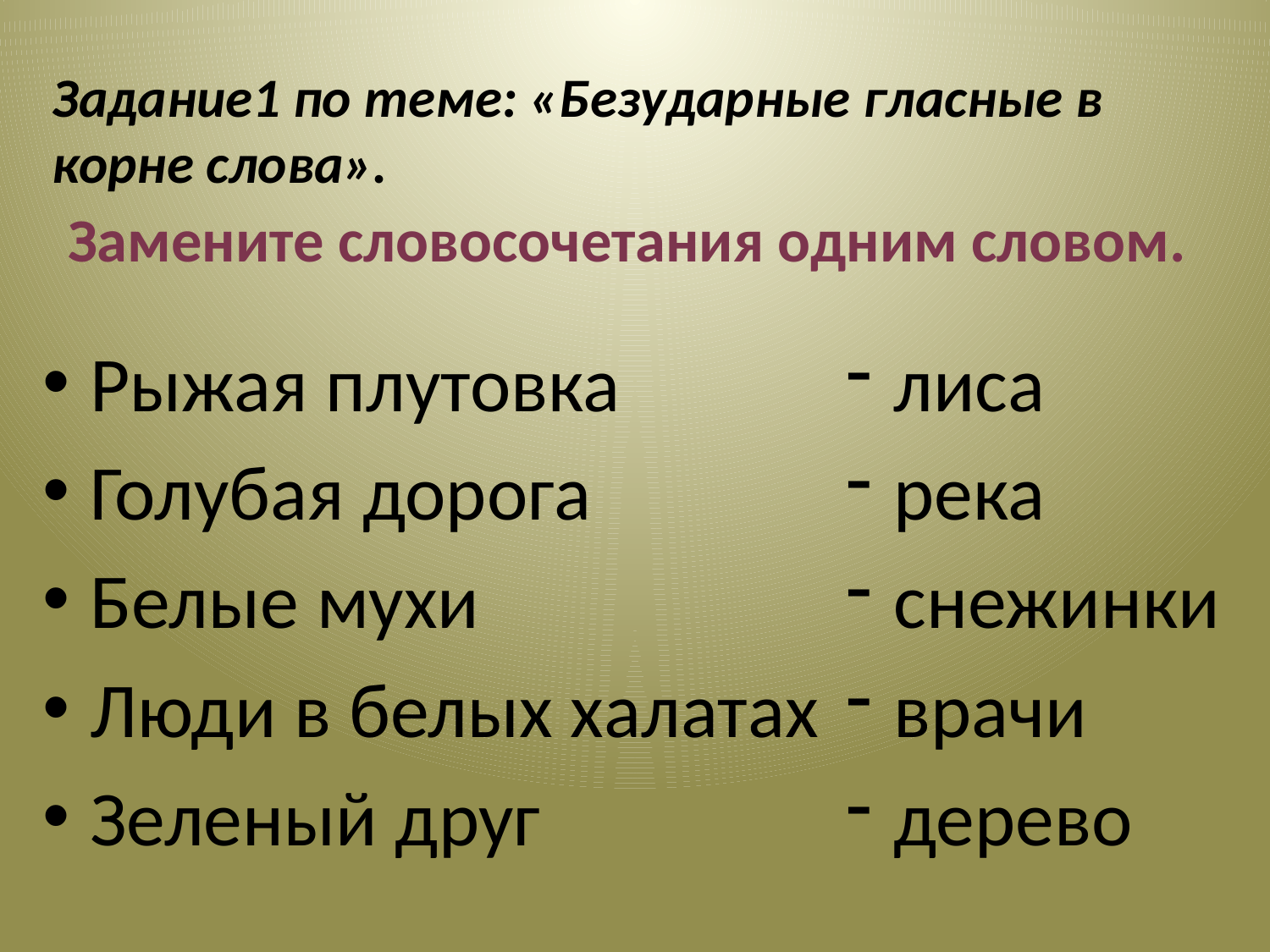

# Задание1 по теме: «Безударные гласные в корне слова». Замените словосочетания одним словом.
Рыжая плутовка
Голубая дорога
Белые мухи
Люди в белых халатах
Зеленый друг

лиса
река
снежинки
врачи
дерево